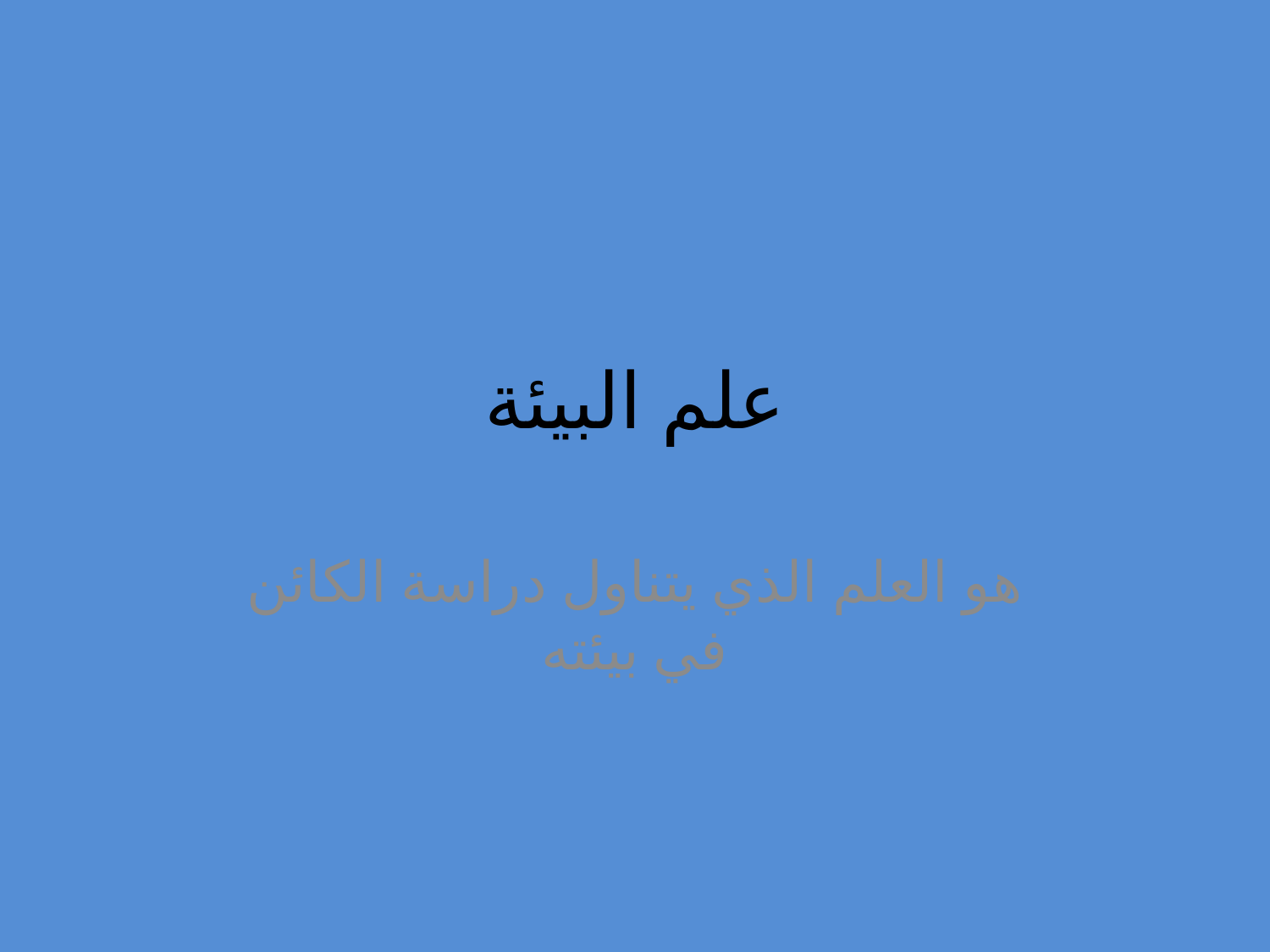

# علم البيئة
هو العلم الذي يتناول دراسة الكائن في بيئته